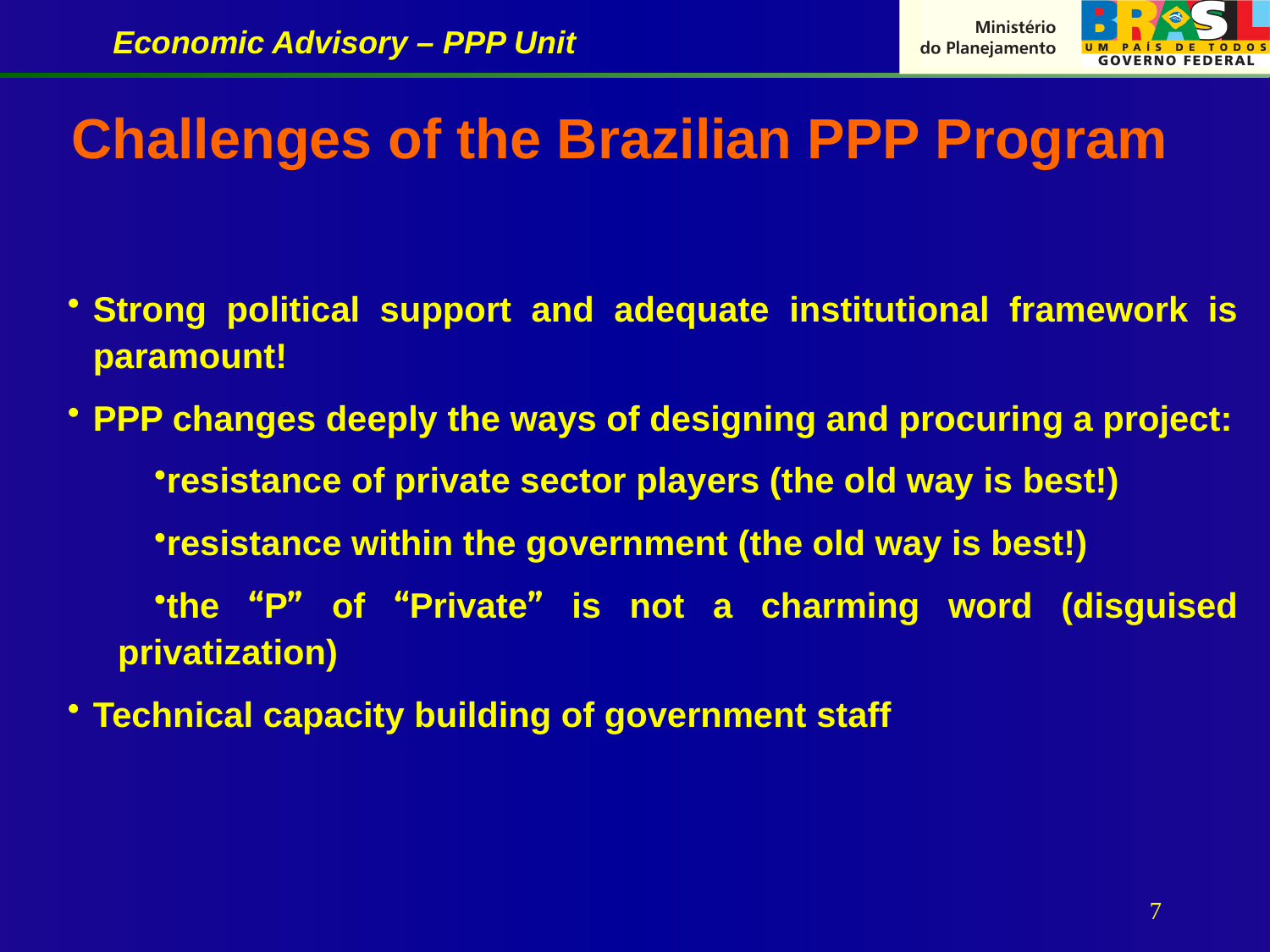

# Challenges of the Brazilian PPP Program
Strong political support and adequate institutional framework is paramount!
PPP changes deeply the ways of designing and procuring a project:
resistance of private sector players (the old way is best!)
resistance within the government (the old way is best!)
the “P” of “Private” is not a charming word (disguised privatization)
Technical capacity building of government staff
7